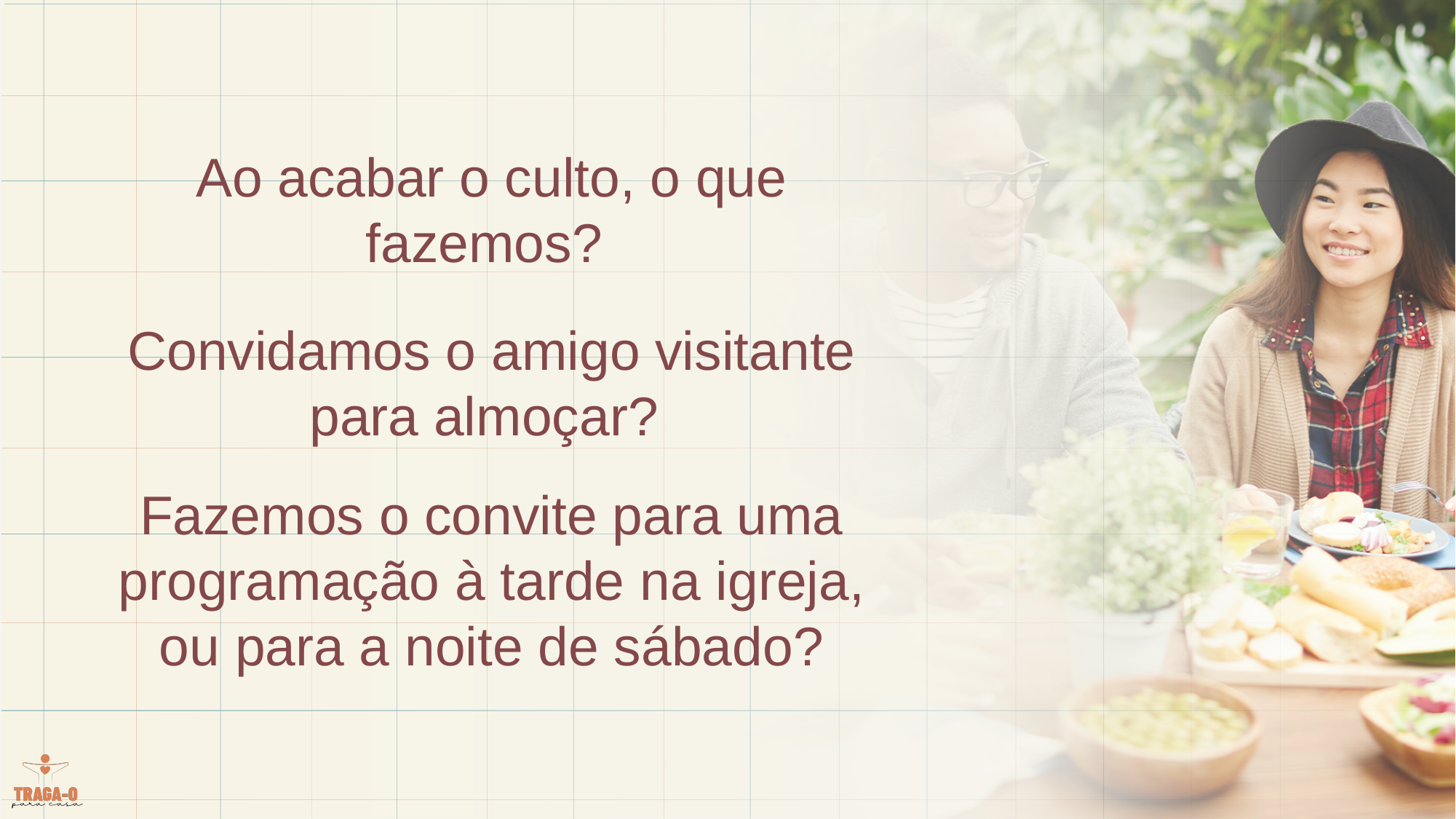

Ao acabar o culto, o que fazemos?
Convidamos o amigo visitante para almoçar?
Fazemos o convite para uma programação à tarde na igreja, ou para a noite de sábado?